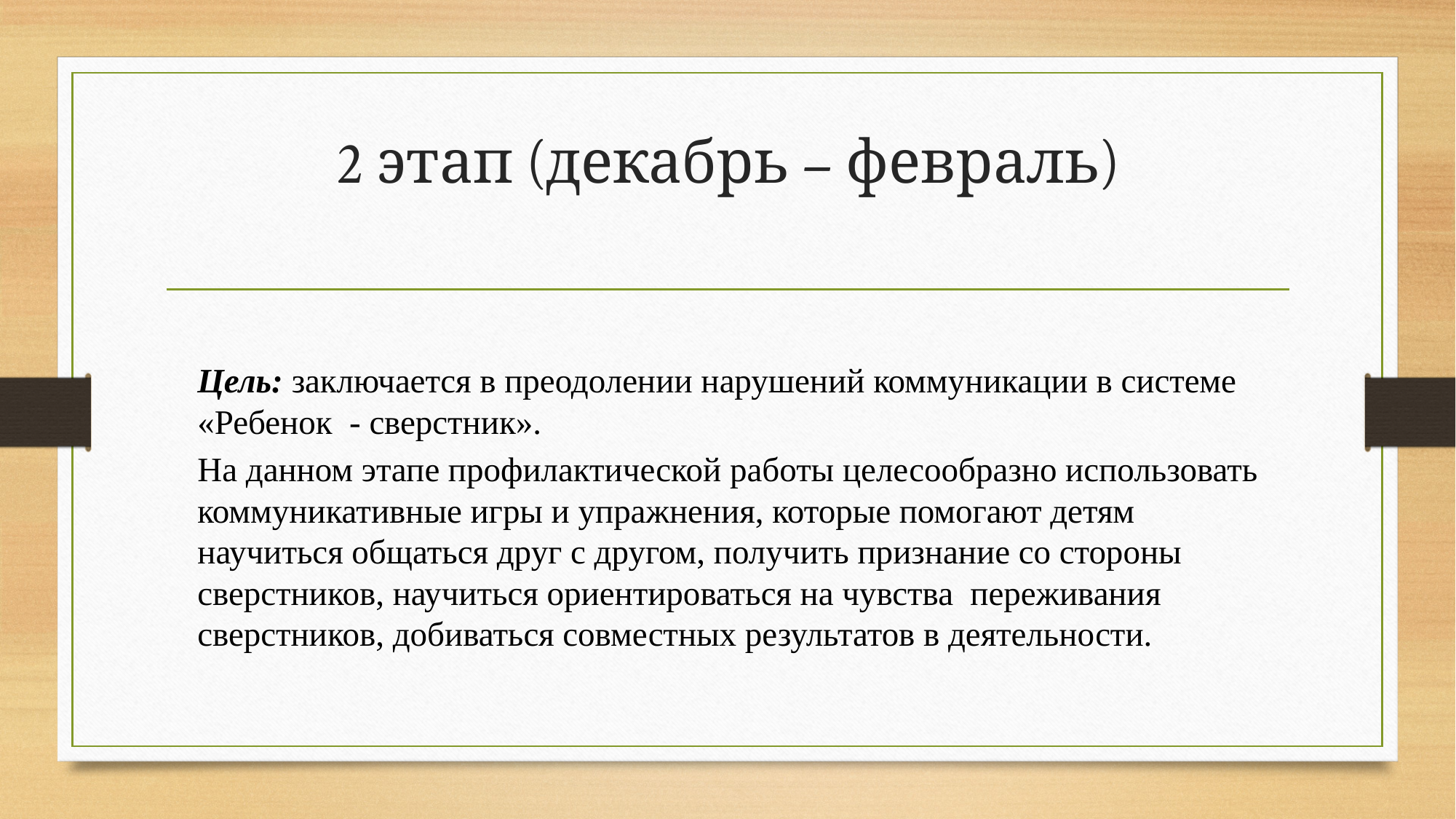

# 2 этап (декабрь – февраль)

Цель: заключается в преодолении нарушений коммуникации в системе «Ребенок  - сверстник».
На данном этапе профилактической работы целесообразно использовать коммуникативные игры и упражнения, которые помогают детям научиться общаться друг с другом, получить признание со стороны сверстников, научиться ориентироваться на чувства  переживания сверстников, добиваться совместных результатов в деятельности.